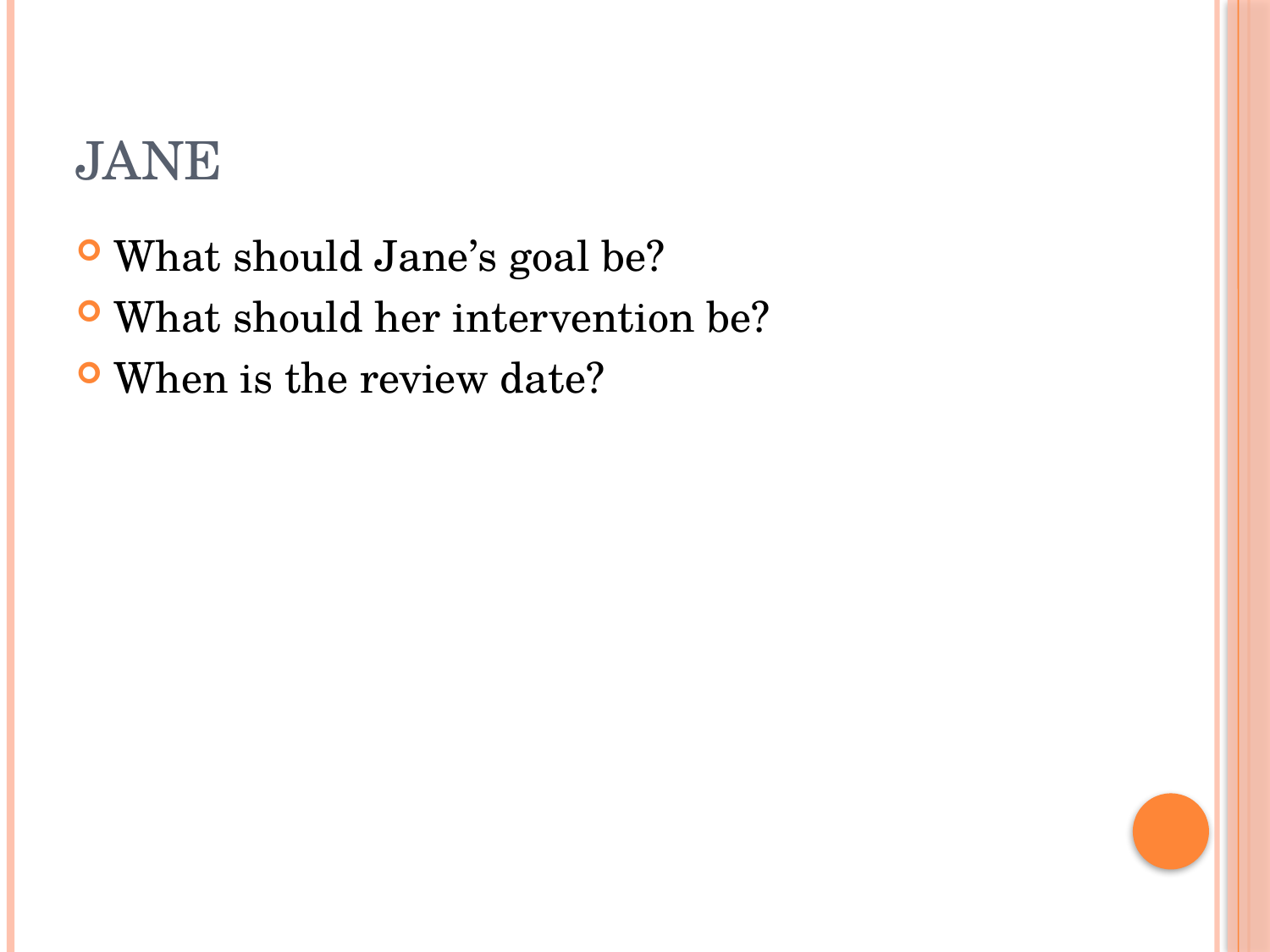

# Jane
What should Jane’s goal be?
What should her intervention be?
When is the review date?